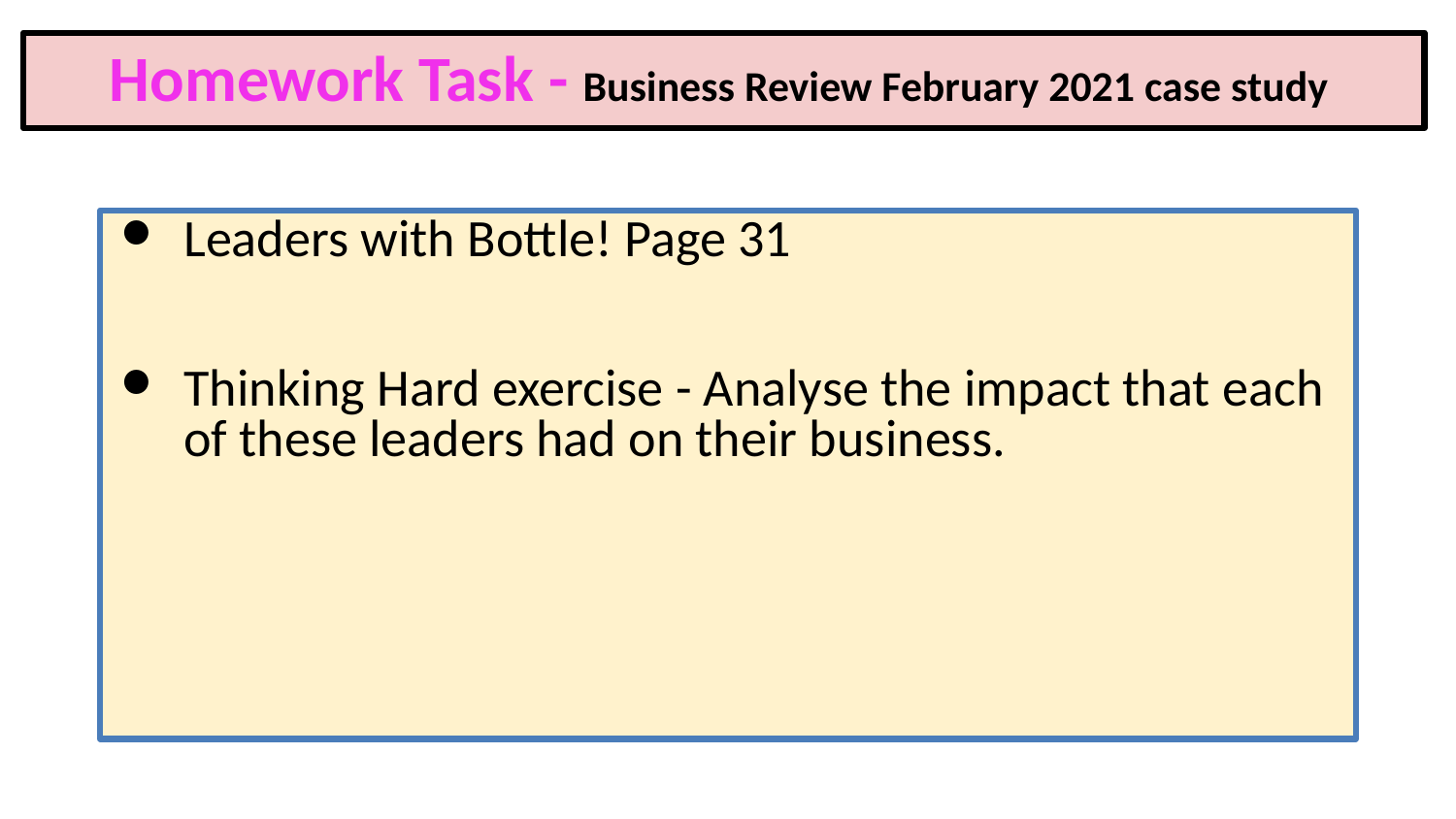

# Homework Task - Business Review February 2021 case study
Leaders with Bottle! Page 31

Thinking Hard exercise - Analyse the impact that each of these leaders had on their business.